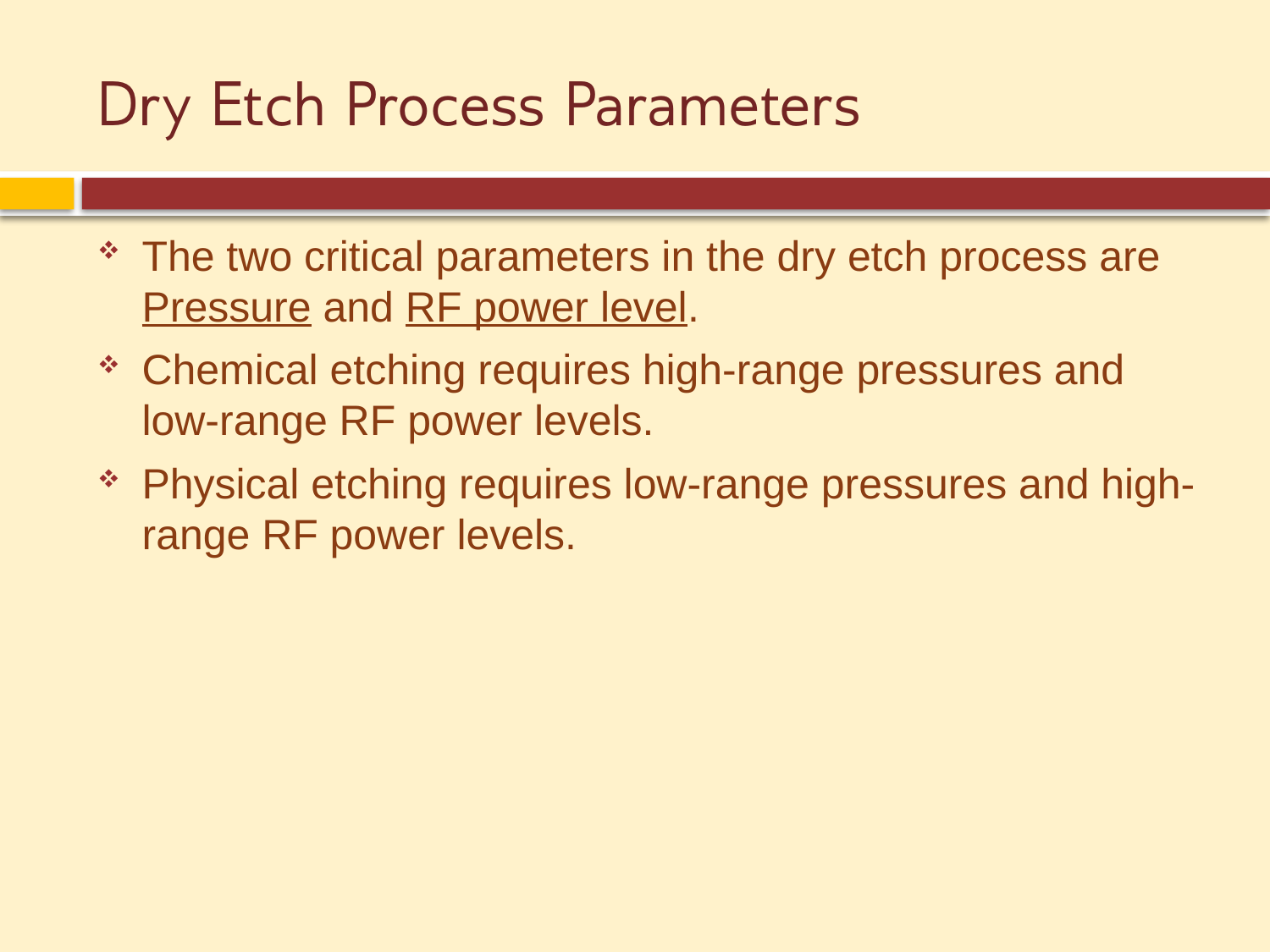

# Dry Etch Process Parameters
The two critical parameters in the dry etch process are Pressure and RF power level.
Chemical etching requires high-range pressures and low-range RF power levels.
Physical etching requires low-range pressures and high-range RF power levels.